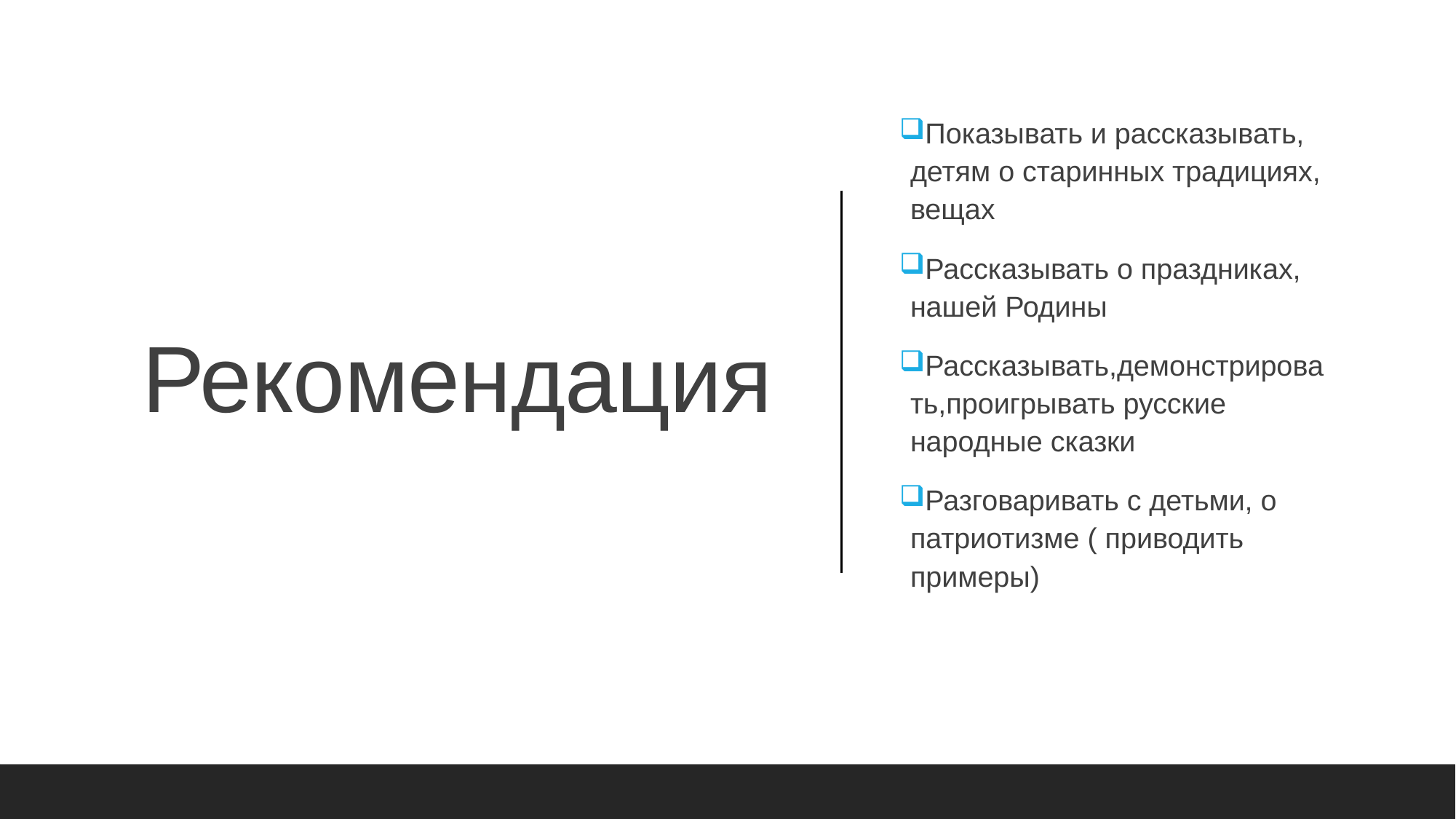

Показывать и рассказывать, детям о старинных традициях, вещах
Рассказывать о праздниках, нашей Родины
Рассказывать,демонстрировать,проигрывать русские народные сказки
Разговаривать с детьми, о патриотизме ( приводить примеры)

# Рекомендация